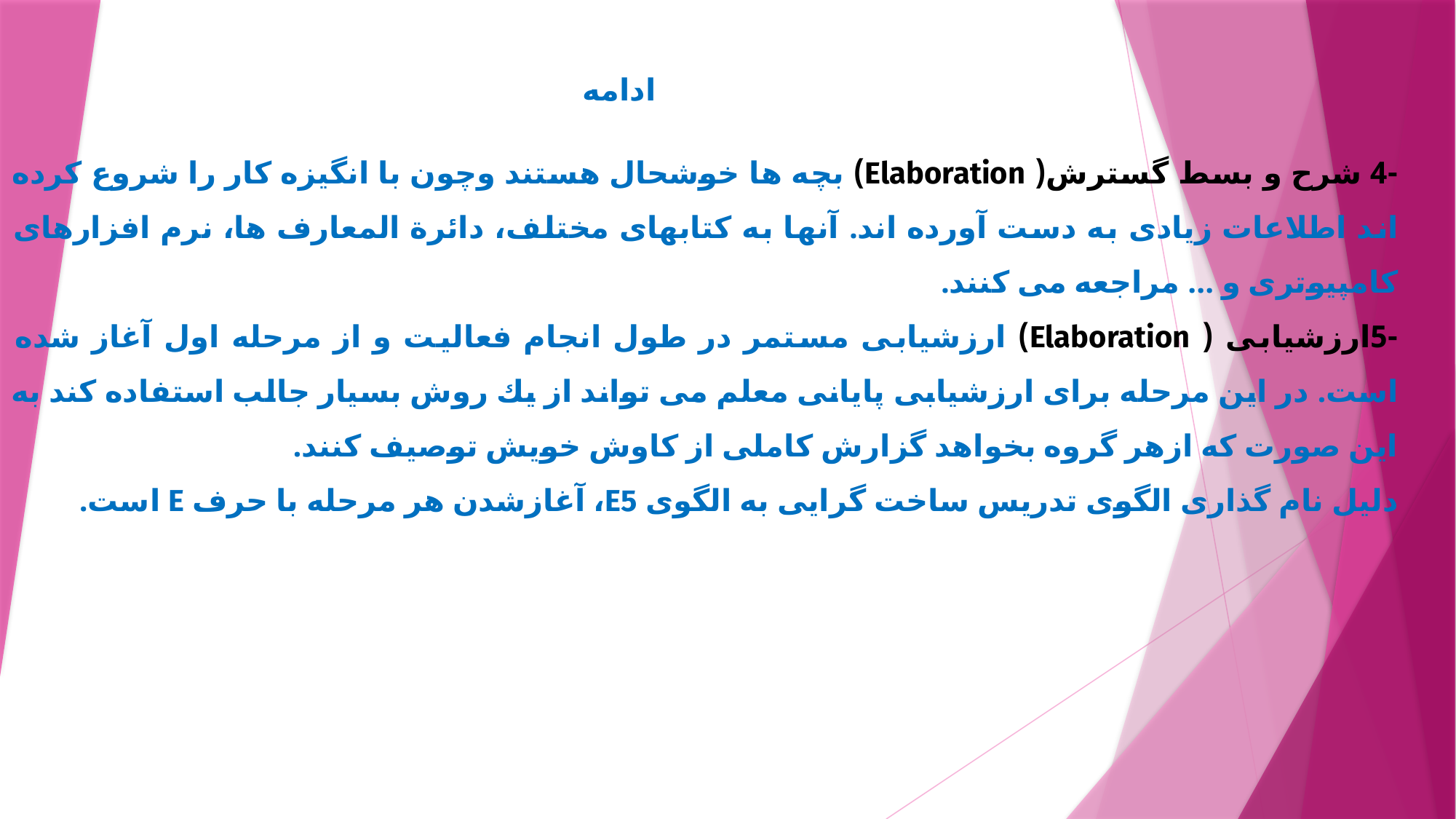

# ادامه
-4 شرح و بسط گسترش( Elaboration) بچه ها خوشحال هستند وچون با انگیزه كار را شروع كرده اند اطلاعات زیادی به دست آورده اند. آنها به كتابهای مختلف، دائرة المعارف ها، نرم افزارهای كامپیوتری و ... مراجعه می كنند.
-5ارزشیابی ( Elaboration) ارزشیابی مستمر در طول انجام فعالیت و از مرحله اول آغاز شده است. در این مرحله برای ارزشیابی پایانی معلم می تواند از یك روش بسیار جالب استفاده كند به این صورت كه ازهر گروه بخواهد گزارش كاملی از کاوش خویش توصیف كنند.
دلیل نام گذاری الگوی تدریس ساخت گرایی به الگوی E5، آغازشدن هر مرحله با حرف E است.